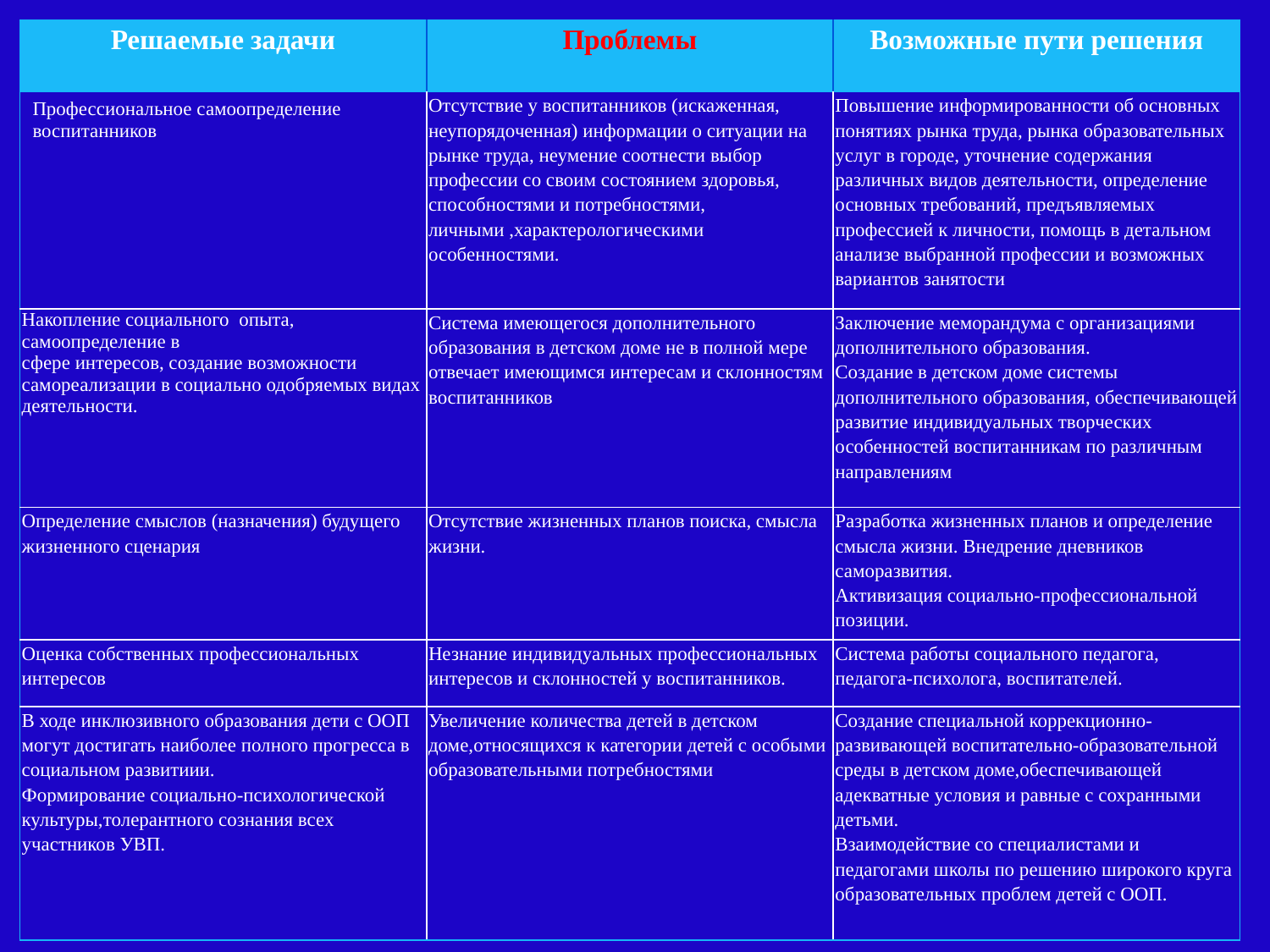

| Решаемые задачи | Проблемы | Возможные пути решения |
| --- | --- | --- |
| Профессиональное самоопределение воспитанников | Отсутствие у воспитанников (искаженная, неупорядоченная) информации о ситуации на рынке труда, неумение соотнести выбор профессии со своим состоянием здоровья, способностями и потребностями, личными ,характерологическими особенностями. | Повышение информированности об основных понятиях рынка труда, рынка образовательных услуг в городе, уточнение содержания различных видов деятельности, определение основных требований, предъявляемых профессией к личности, помощь в детальном анализе выбранной профессии и возможных вариантов занятости |
| Накопление социального опыта, самоопределение в сфере интересов, создание возможности самореализации в социально одобряемых видах деятельности. | Система имеющегося дополнительного образования в детском доме не в полной мере отвечает имеющимся интересам и склонностям воспитанников | Заключение меморандума с организациями дополнительного образования. Создание в детском доме системы дополнительного образования, обеспечивающей развитие индивидуальных творческих особенностей воспитанникам по различным направлениям |
| Определение смыслов (назначения) будущего жизненного сценария | Отсутствие жизненных планов поиска, смысла жизни. | Разработка жизненных планов и определение смысла жизни. Внедрение дневников саморазвития. Активизация социально-профессиональной позиции. |
| Оценка собственных профессиональных интересов | Незнание индивидуальных профессиональных интересов и склонностей у воспитанников. | Система работы социального педагога, педагога-психолога, воспитателей. |
| В ходе инклюзивного образования дети с ООП могут достигать наиболее полного прогресса в социальном развитиии. Формирование социально-психологической культуры,толерантного сознания всех участников УВП. | Увеличение количества детей в детском доме,относящихся к категории детей с особыми образовательными потребностями | Создание специальной коррекционно-развивающей воспитательно-образовательной среды в детском доме,обеспечивающей адекватные условия и равные с сохранными детьми. Взаимодействие со специалистами и педагогами школы по решению широкого круга образовательных проблем детей с ООП. |